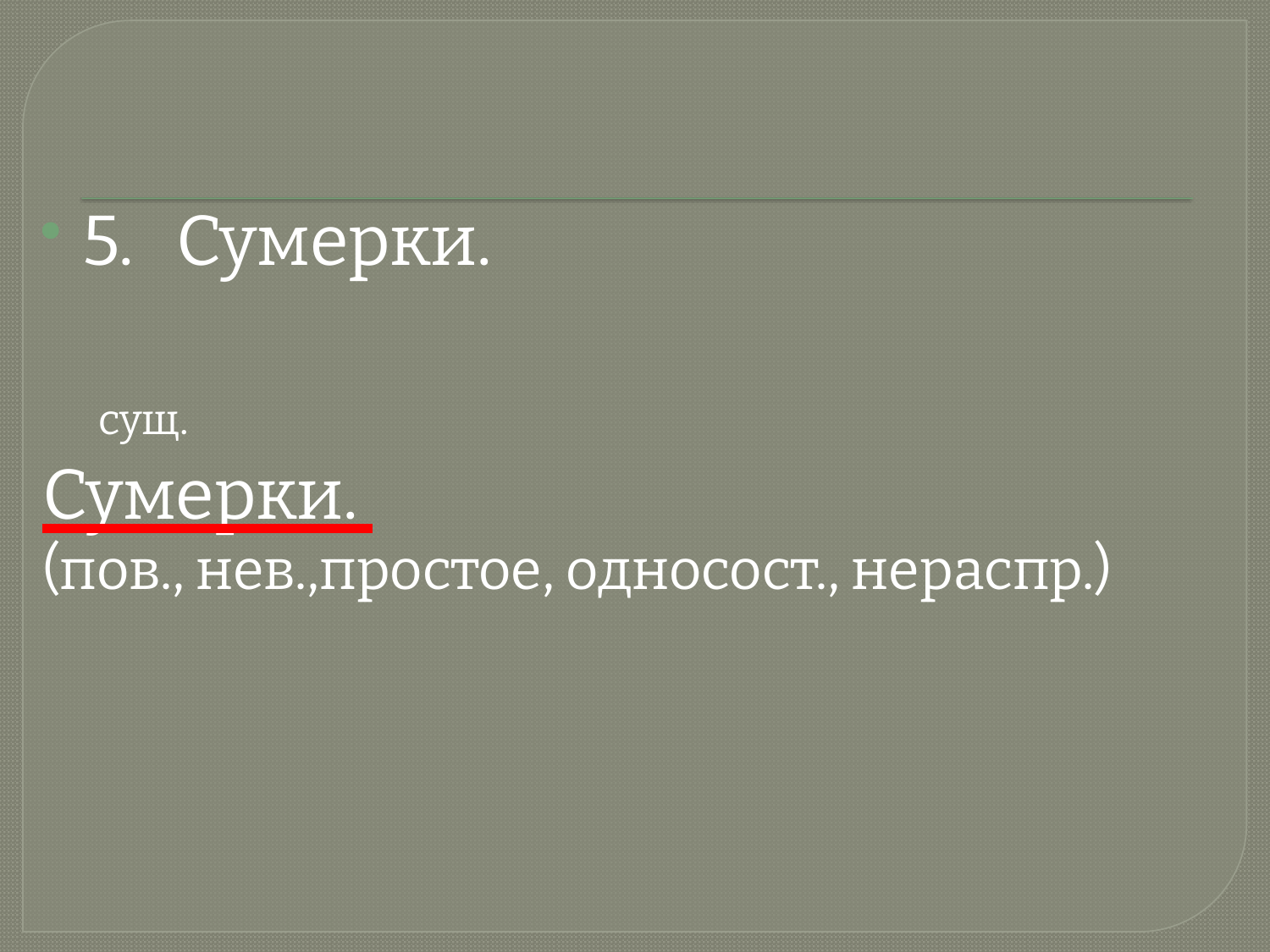

#
5.   Сумерки.

    сущ.
Сумерки.
(пов., нев.,простое, односост., нераспр.)